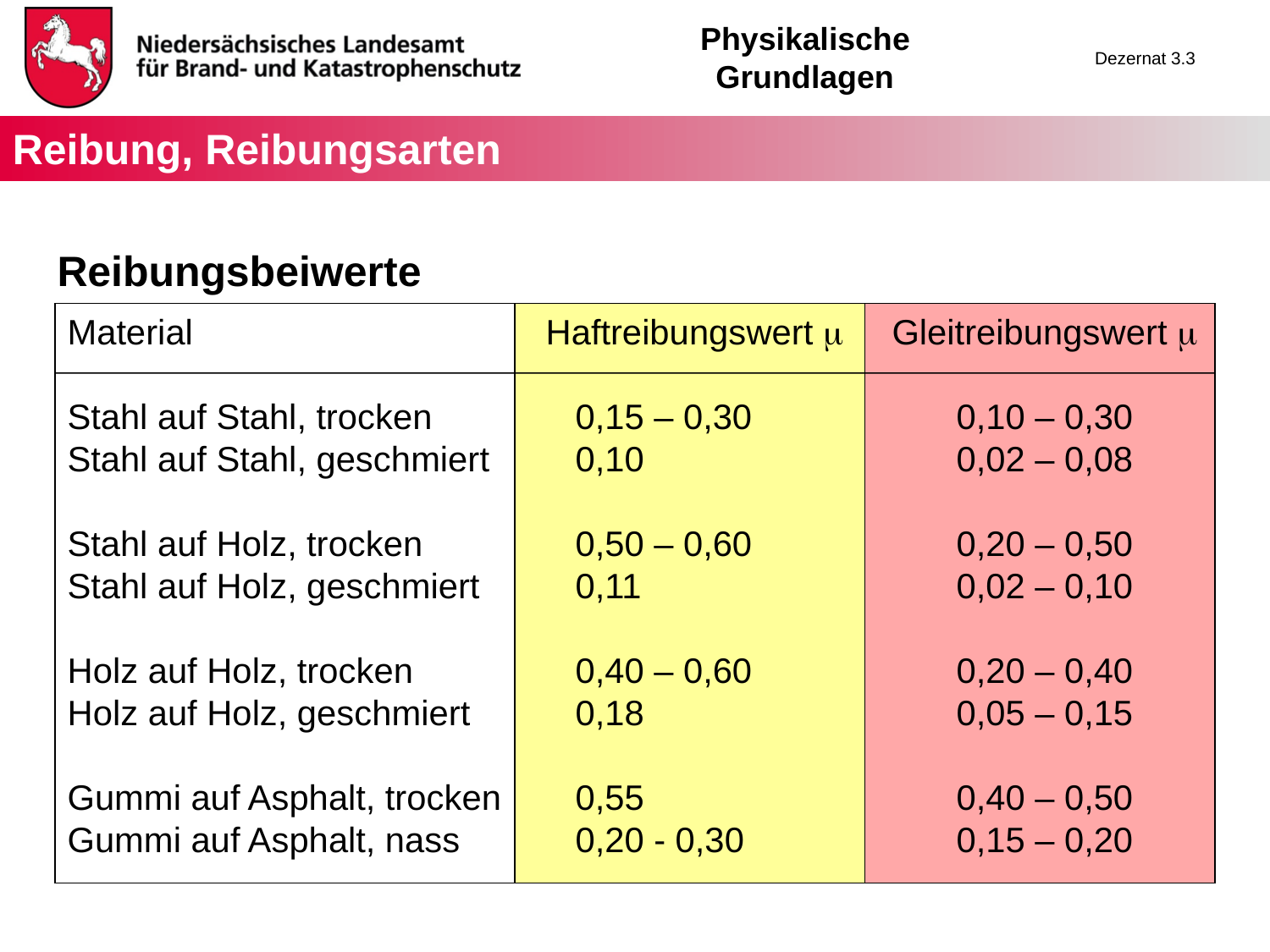

# Reibung, Reibungsarten
Reibungsbeiwerte
Material			          Haftreibungswert μ     Gleitreibungswert μ

Stahl auf Stahl, trocken		0,15 – 0,30		0,10 – 0,30
Stahl auf Stahl, geschmiert	0,10			0,02 – 0,08

Stahl auf Holz, trocken		0,50 – 0,60		0,20 – 0,50
Stahl auf Holz, geschmiert	0,11			0,02 – 0,10

Holz auf Holz, trocken		0,40 – 0,60		0,20 – 0,40
Holz auf Holz, geschmiert	0,18			0,05 – 0,15

Gummi auf Asphalt, trocken 	0,55 			0,40 – 0,50
Gummi auf Asphalt, nass 	0,20 - 0,30 		0,15 – 0,20